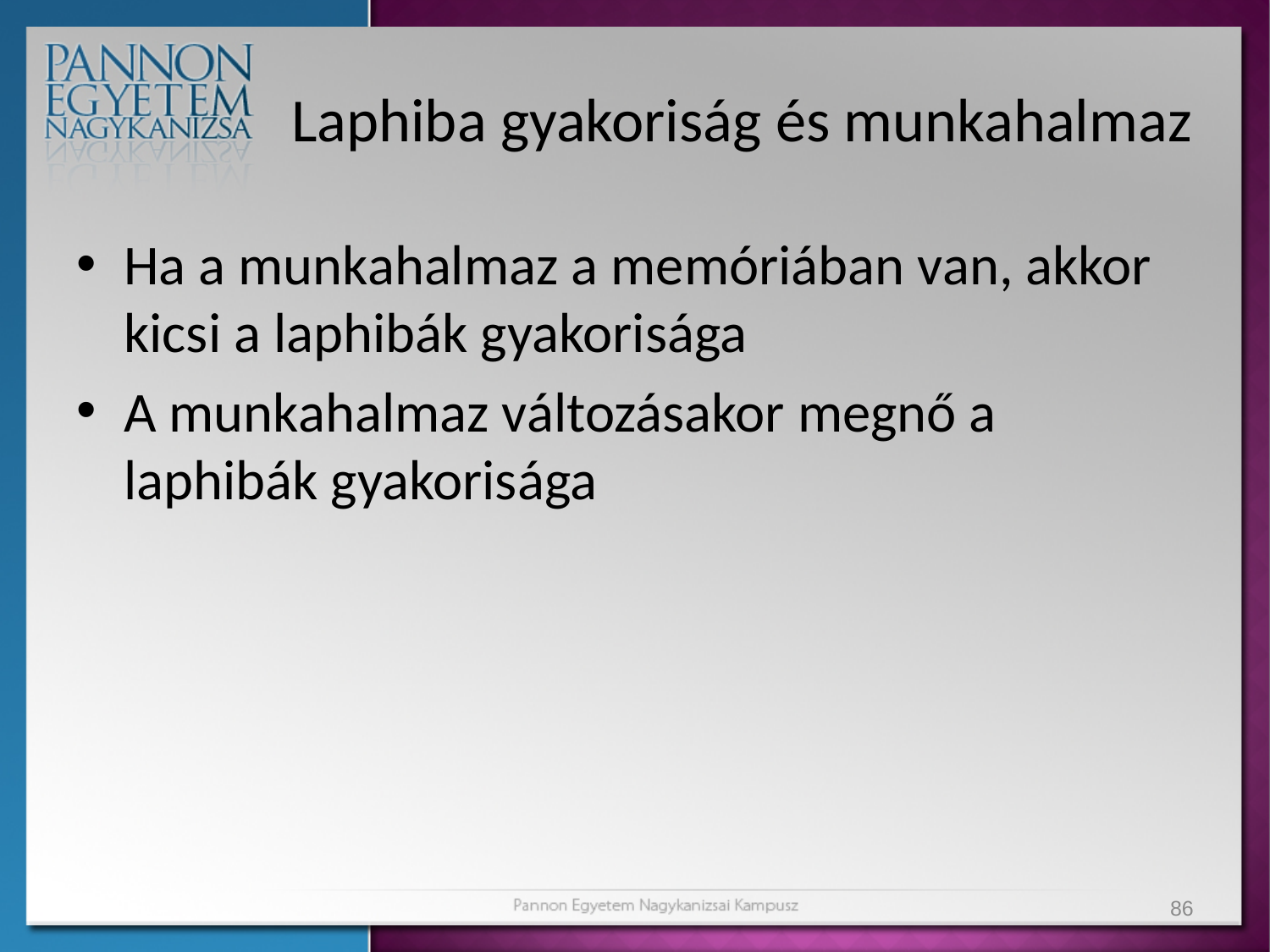

# Laphiba gyakoriság és munkahalmaz
Ha a munkahalmaz a memóriában van, akkor kicsi a laphibák gyakorisága
A munkahalmaz változásakor megnő a laphibák gyakorisága
86